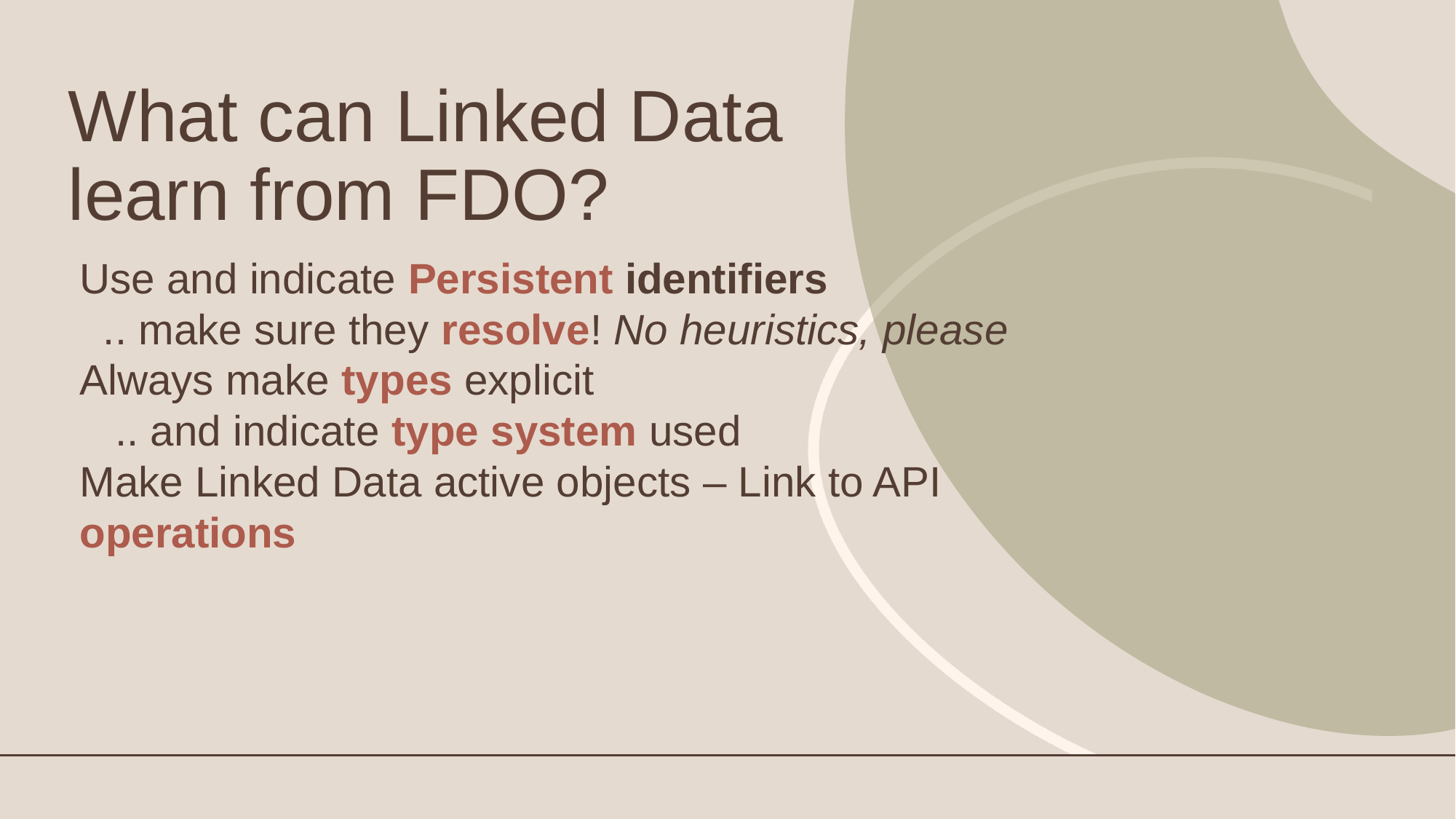

# What can Linked Data learn from FDO?
Use and indicate Persistent identifiers
  .. make sure they resolve! No heuristics, please
Always make types explicit
   .. and indicate type system used
Make Linked Data active objects – Link to API operations